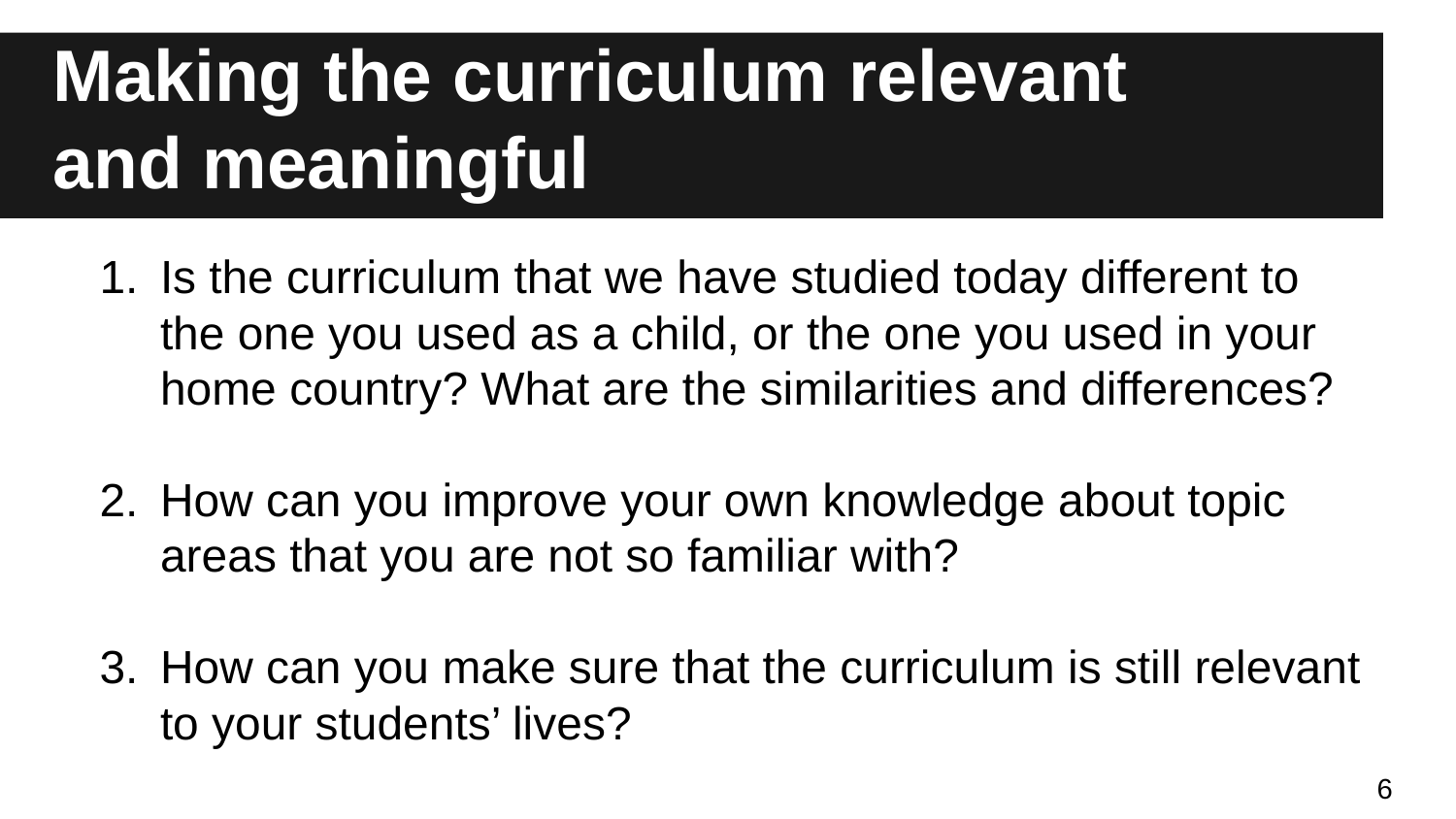

# Making the curriculum relevant and meaningful
Is the curriculum that we have studied today different to the one you used as a child, or the one you used in your home country? What are the similarities and differences?

How can you improve your own knowledge about topic areas that you are not so familiar with?

How can you make sure that the curriculum is still relevant to your students’ lives?
6